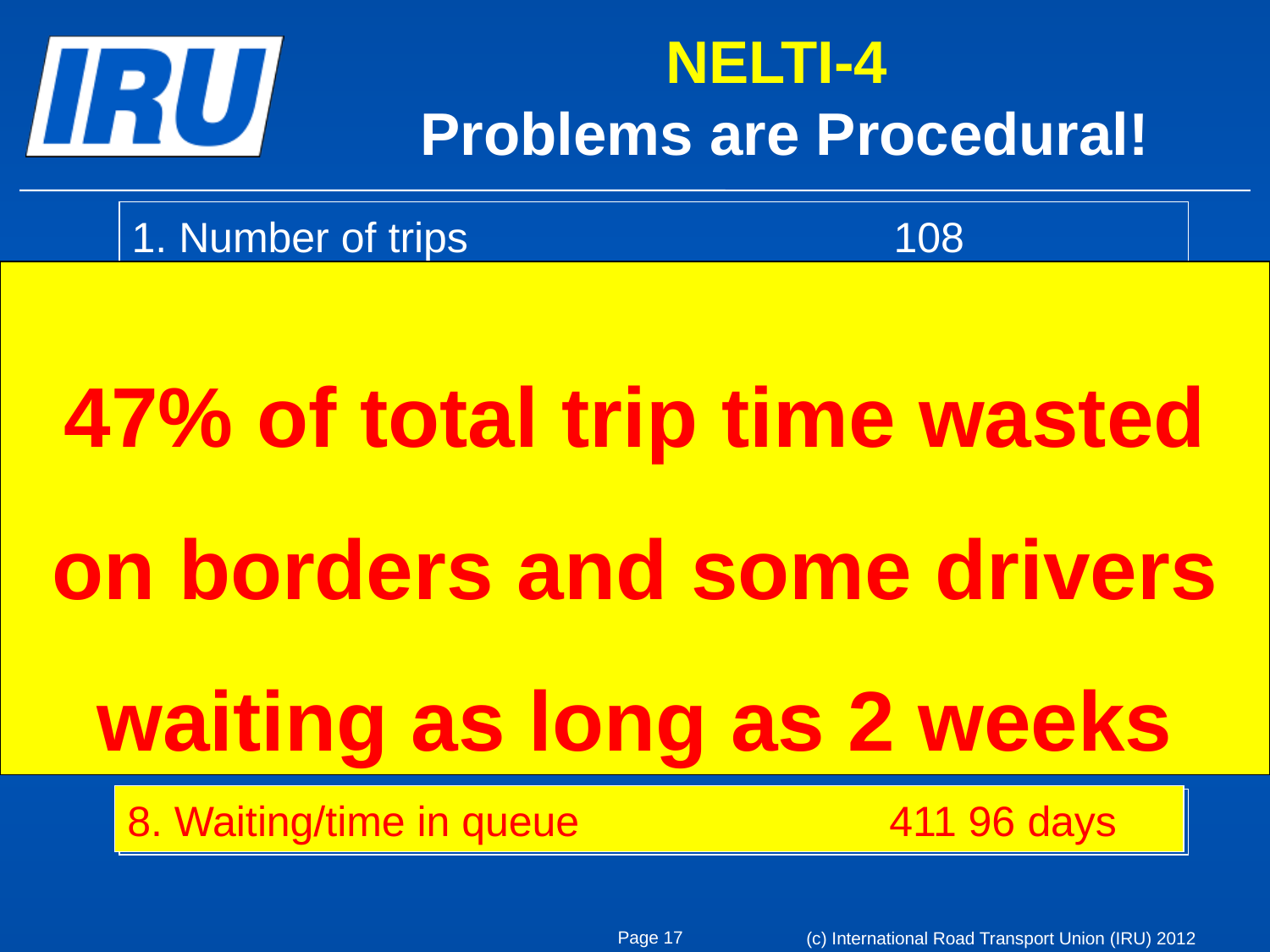

NELTI-4
 Problems are Procedural!
#
1. Number of trips				108

47% of total trip time wasted on borders and some drivers waiting as long as 2 weeks
2. Time spent en route 			855 days
2. Time spent en route 			855 days
3. Distance covered				242 164 km
4. Amount of total costs			57 263 USD
4. Amount of total costs		           57 263 USD
5. Sum of unjustified levies paid		  2 693 USD
5. Sum of unjustified levies paid		  2 693 USD
6. Cargo carried			    1 868 500 tonnes
7. Average speed en route	   343 km/day – 14,3 km/hrs
8. Waiting/time in queue			411 96 days
8. Waiting/time in queue		           411 96 days
Page 17
(c) International Road Transport Union (IRU) 2012